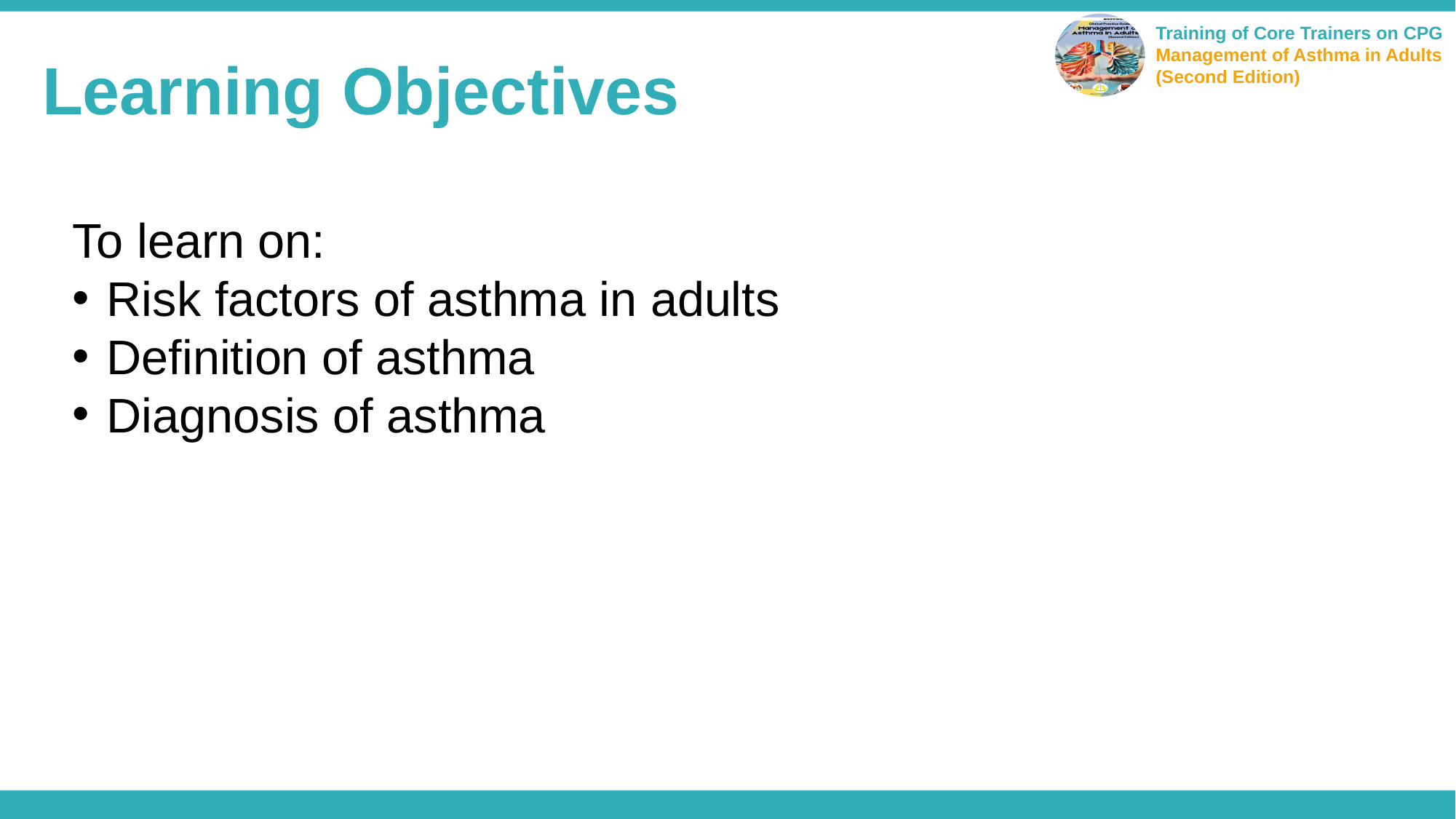

Learning Objectives
To learn on:
Risk factors of asthma in adults
Definition of asthma
Diagnosis of asthma